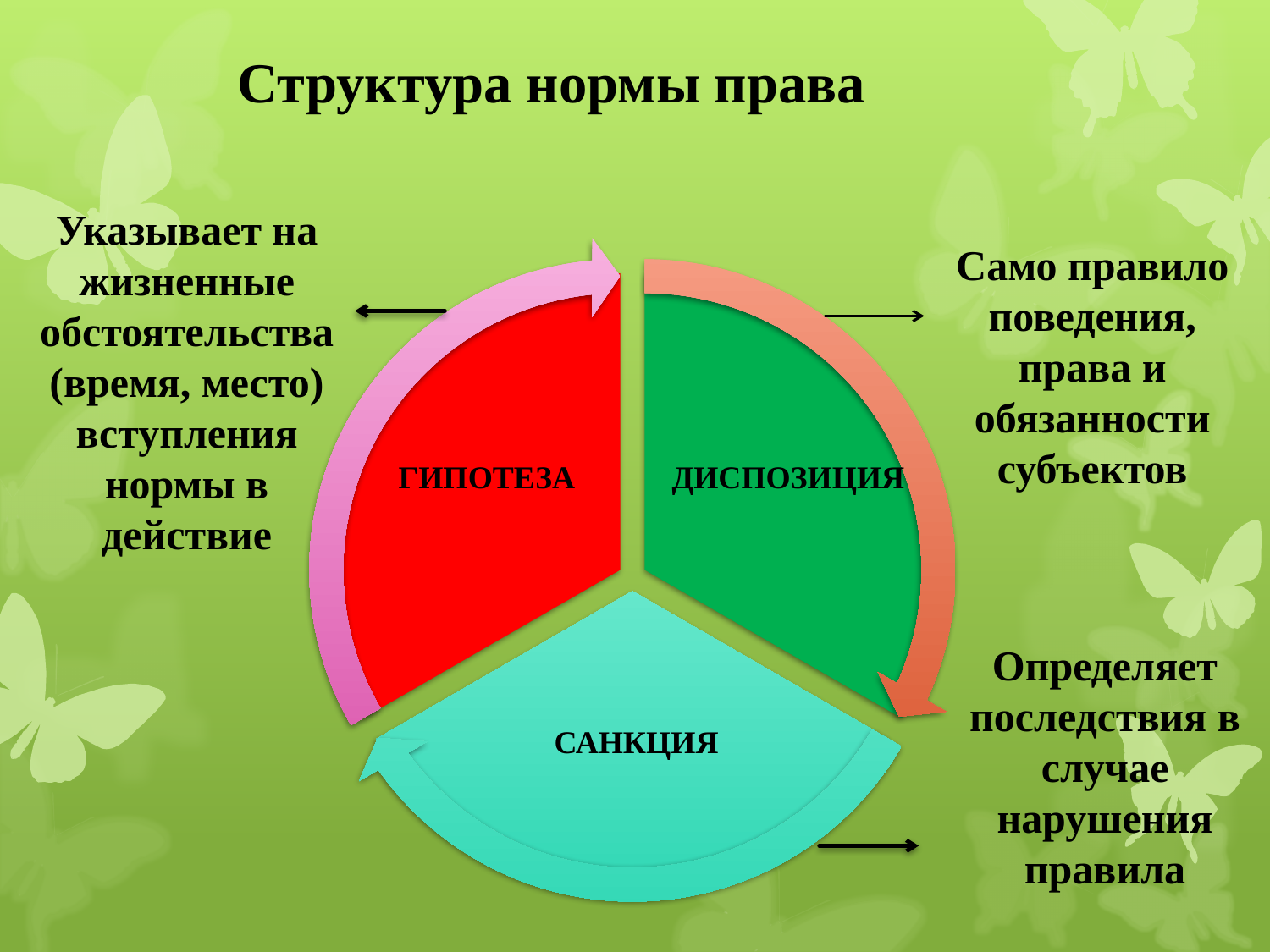

# Структура нормы права
Указывает на жизненные обстоятельства (время, место) вступления нормы в действие

Само правило поведения, права и обязанности субъектов
ГИПОТЕЗА
ДИСПОЗИЦИЯ
Определяет последствия в случае нарушения правила
САНКЦИЯ